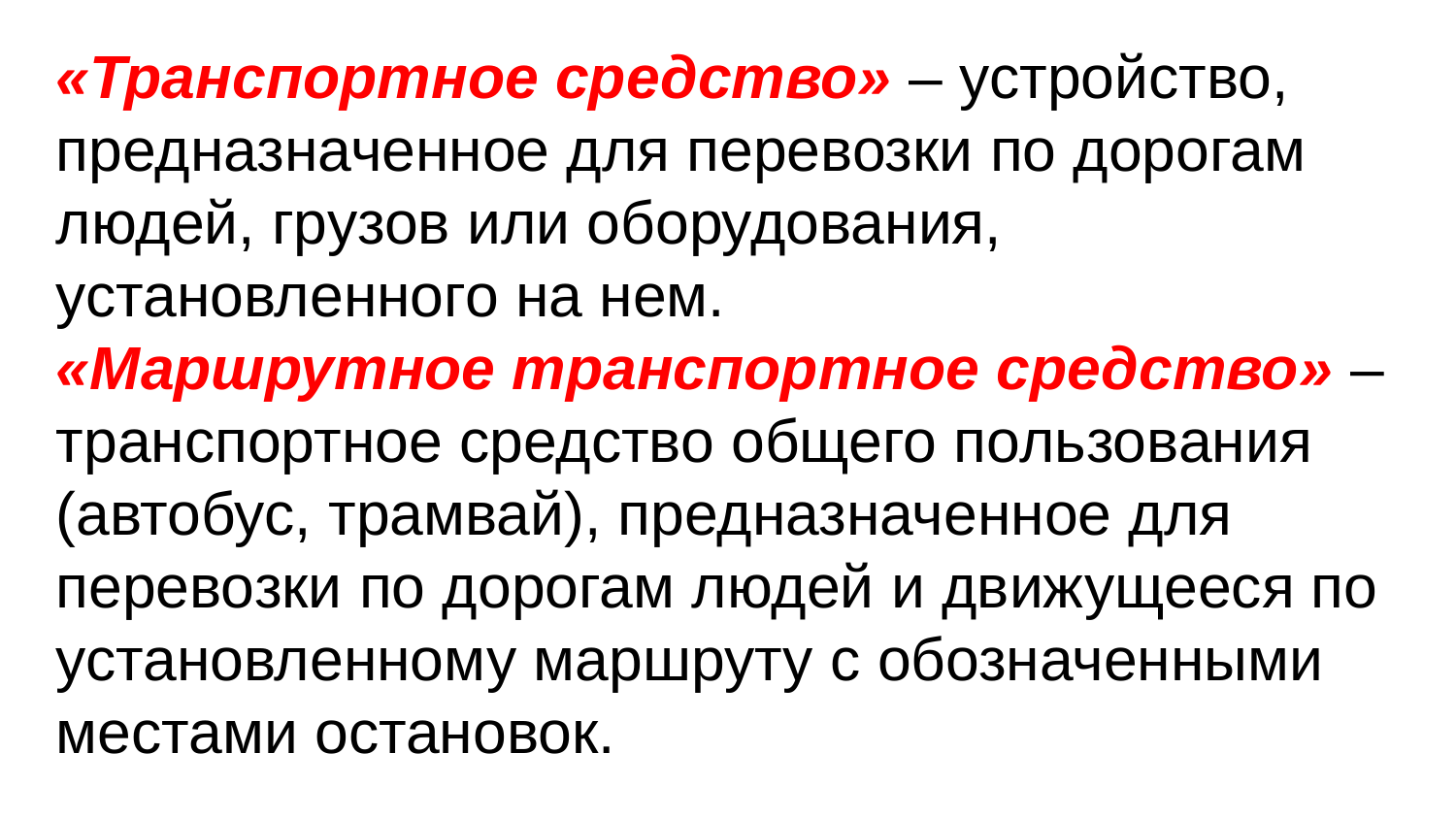

«Транспортное средство» – устройство, предназначенное для перевозки по дорогам людей, грузов или оборудования, установленного на нем.
«Маршрутное транспортное средство» – транспортное средство общего пользования (автобус, трамвай), предназначенное для перевозки по дорогам людей и движущееся по установленному маршруту с обозначенными местами остановок.